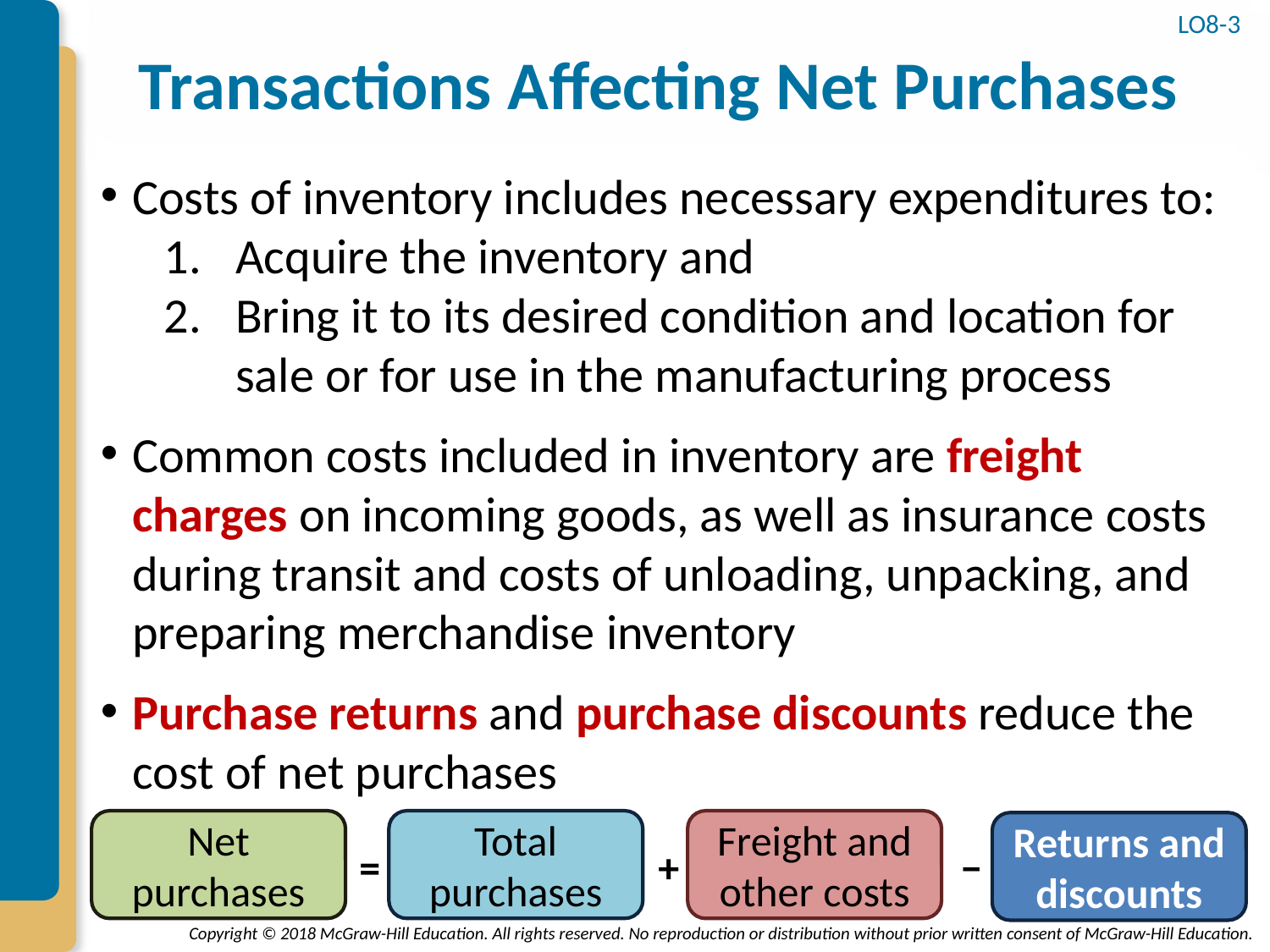

LO8-3
# Transactions Affecting Net Purchases
Costs of inventory includes necessary expenditures to:
Acquire the inventory and
Bring it to its desired condition and location for sale or for use in the manufacturing process
Common costs included in inventory are freight charges on incoming goods, as well as insurance costs during transit and costs of unloading, unpacking, and preparing merchandise inventory
Purchase returns and purchase discounts reduce the cost of net purchases
Net
purchases
Total
purchases
Freight and other costs
Returns and discounts
−
=
+